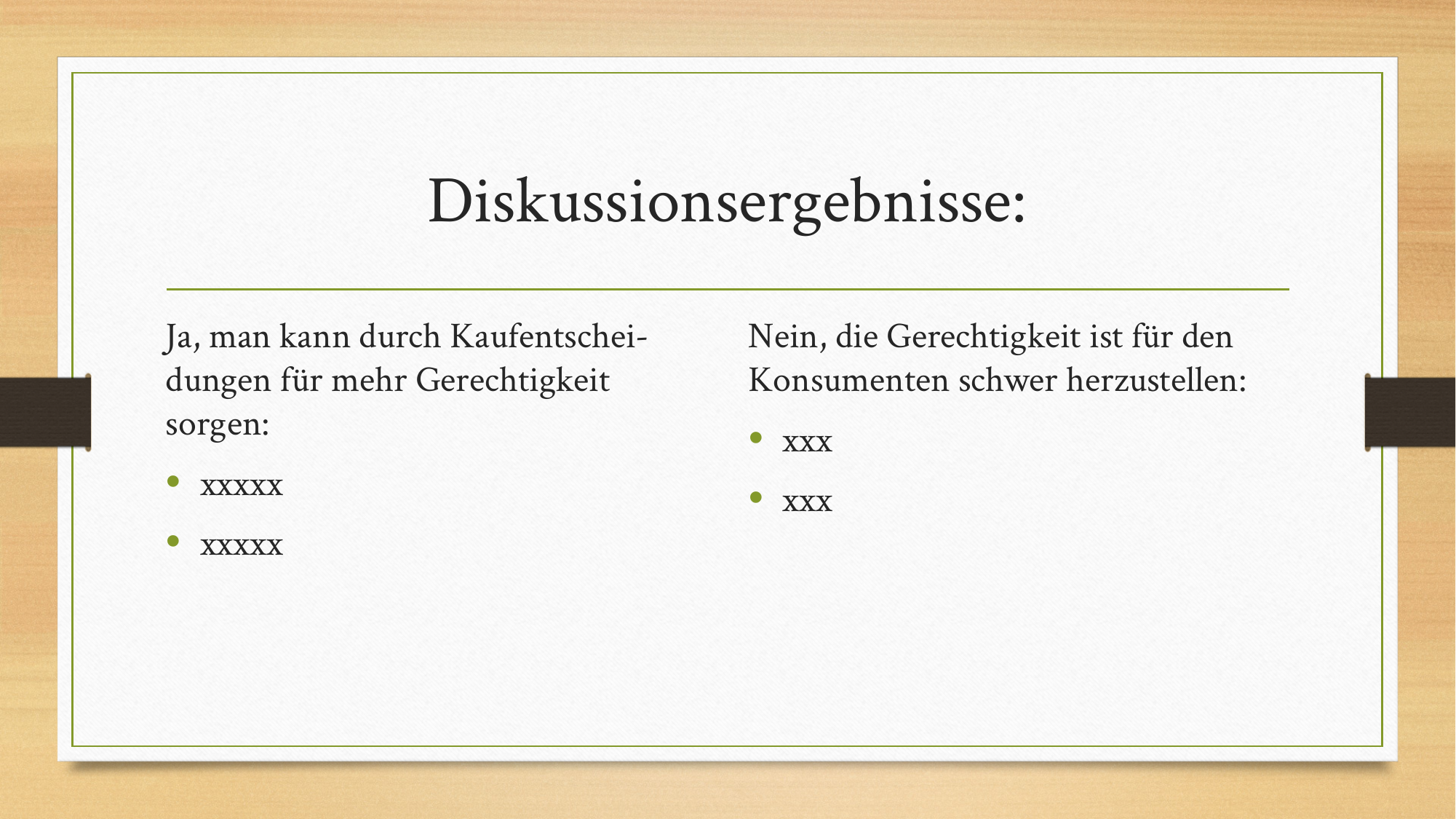

# Diskussionsergebnisse:
Ja, man kann durch Kaufentschei-dungen für mehr Gerechtigkeit sorgen:
xxxxx
xxxxx
Nein, die Gerechtigkeit ist für den Konsumenten schwer herzustellen:
xxx
xxx